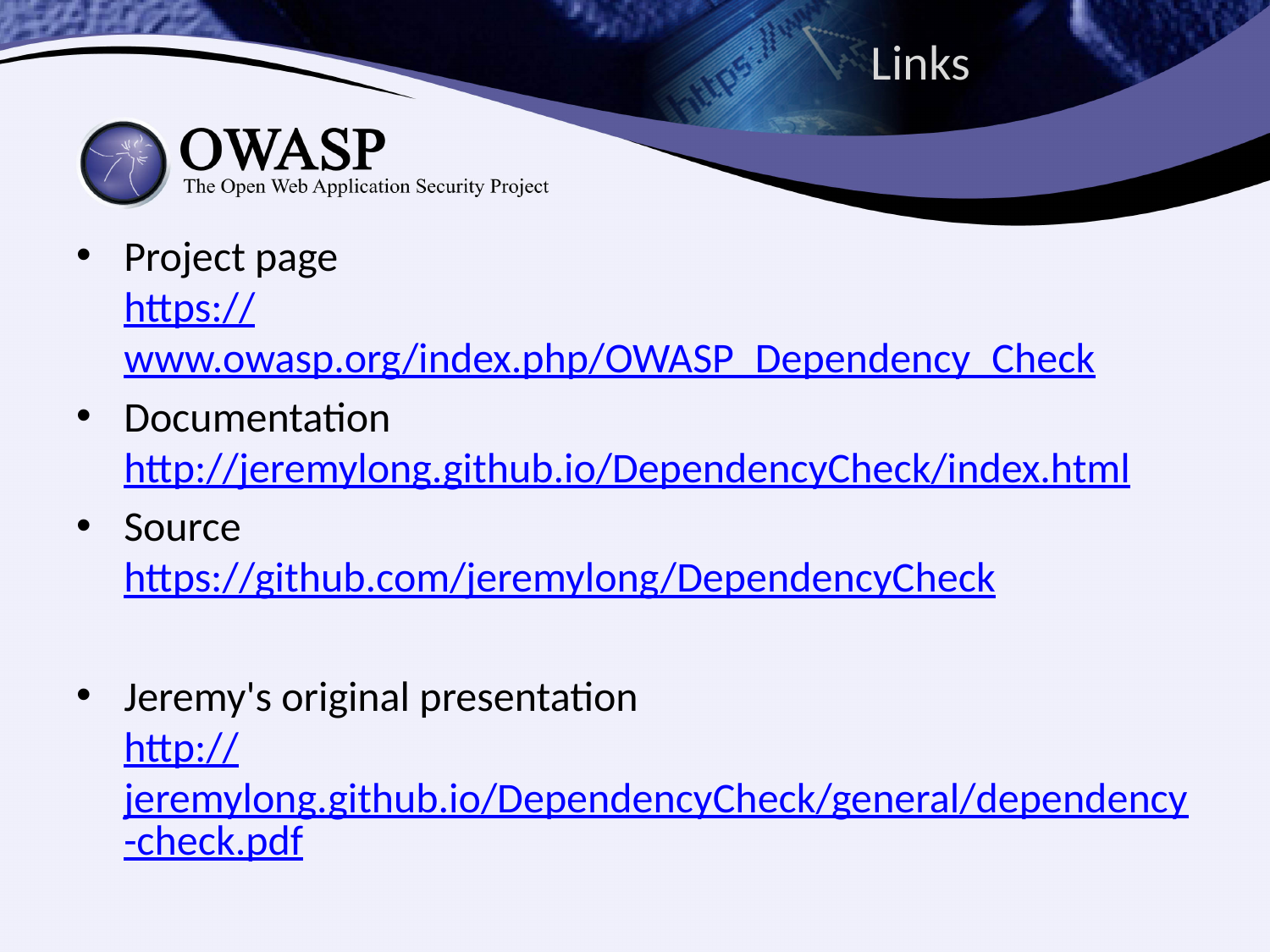

# Links
Project page
https://www.owasp.org/index.php/OWASP_Dependency_Check
Documentation
http://jeremylong.github.io/DependencyCheck/index.html
Source
https://github.com/jeremylong/DependencyCheck

Jeremy's original presentation
http://jeremylong.github.io/DependencyCheck/general/dependency-check.pdf